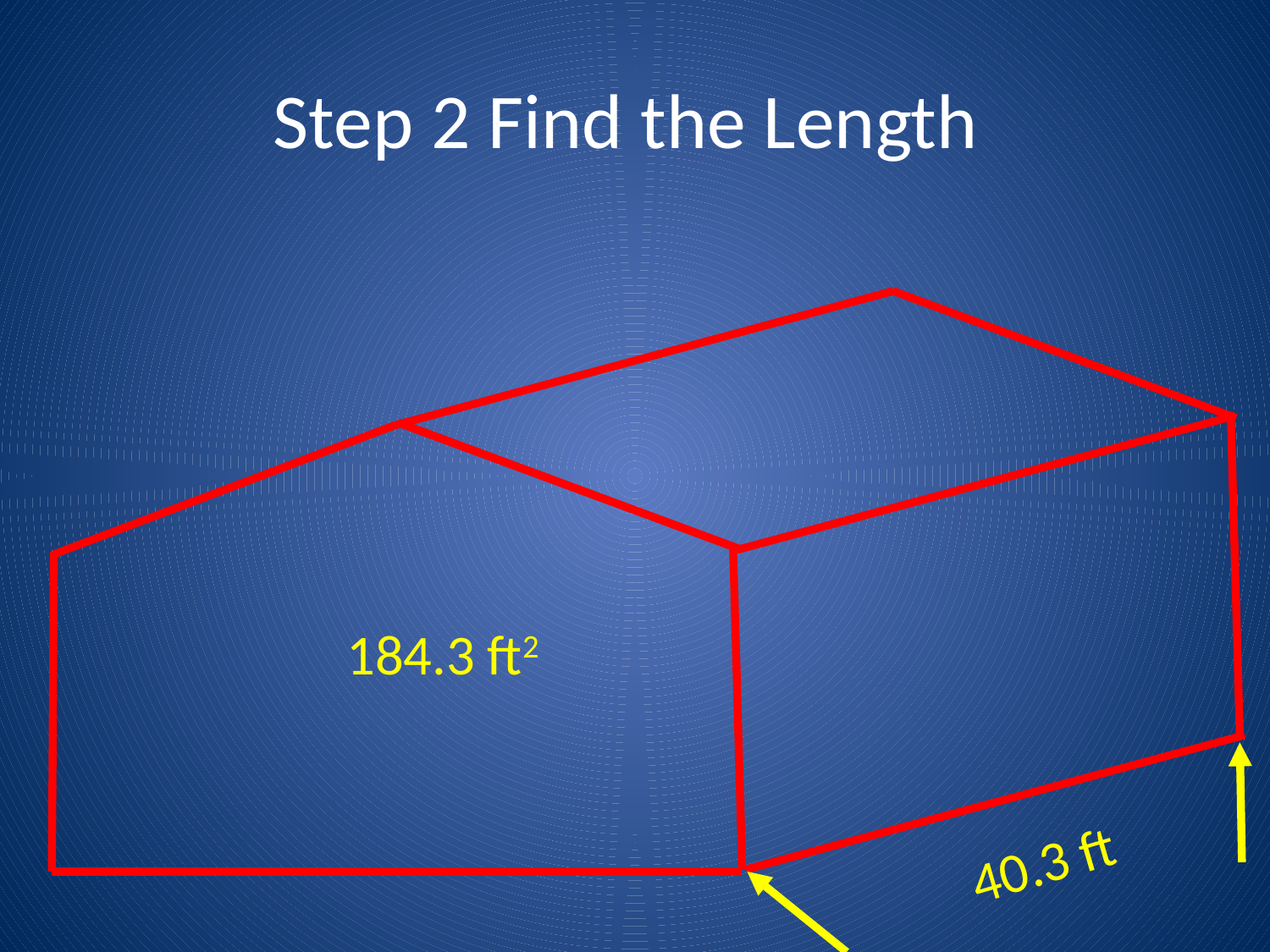

# Step 2 Find the Length
184.3 ft2
40.3 ft